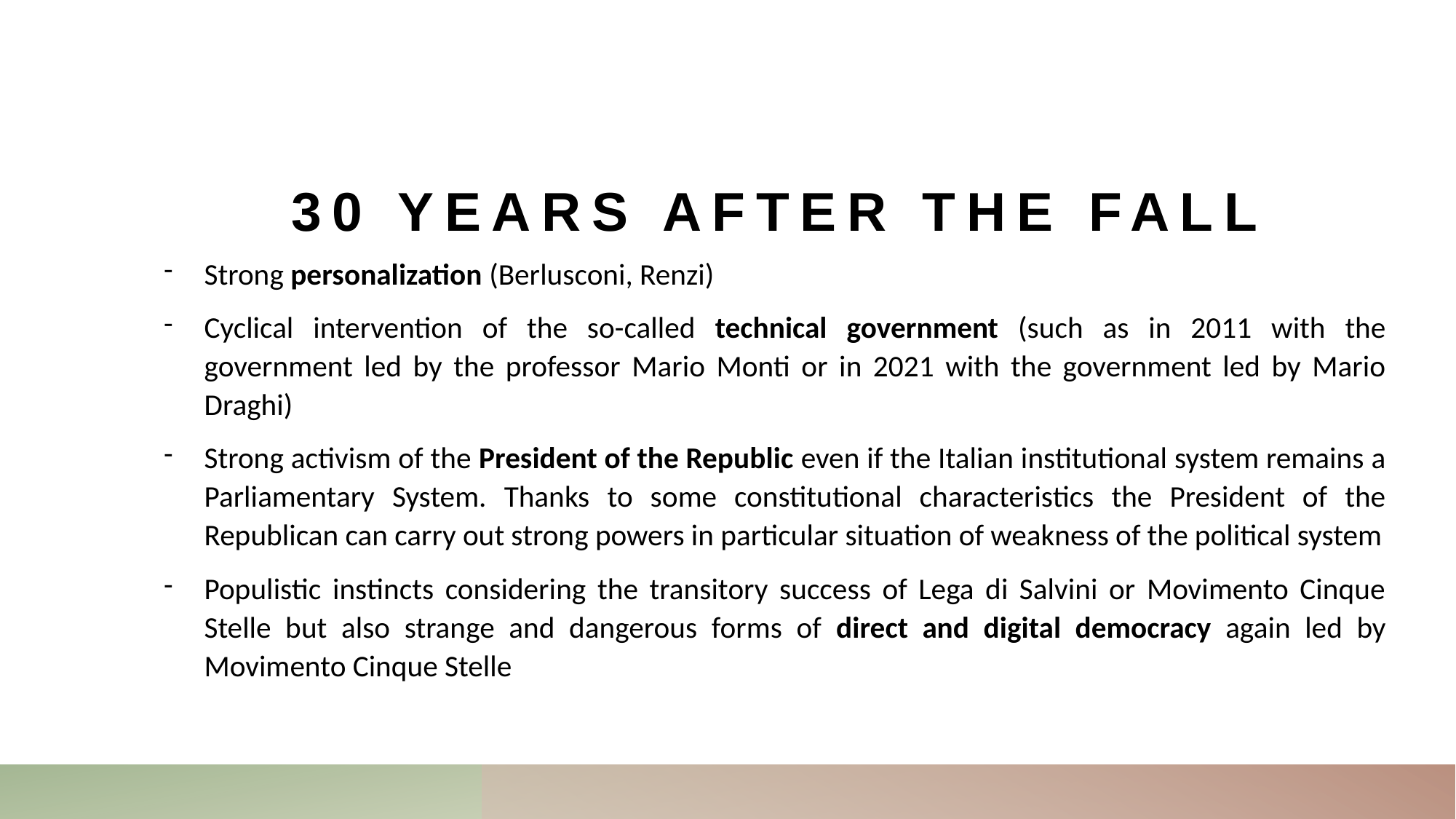

# 30 years after the fall
Strong personalization (Berlusconi, Renzi)
Cyclical intervention of the so-called technical government (such as in 2011 with the government led by the professor Mario Monti or in 2021 with the government led by Mario Draghi)
Strong activism of the President of the Republic even if the Italian institutional system remains a Parliamentary System. Thanks to some constitutional characteristics the President of the Republican can carry out strong powers in particular situation of weakness of the political system
Populistic instincts considering the transitory success of Lega di Salvini or Movimento Cinque Stelle but also strange and dangerous forms of direct and digital democracy again led by Movimento Cinque Stelle